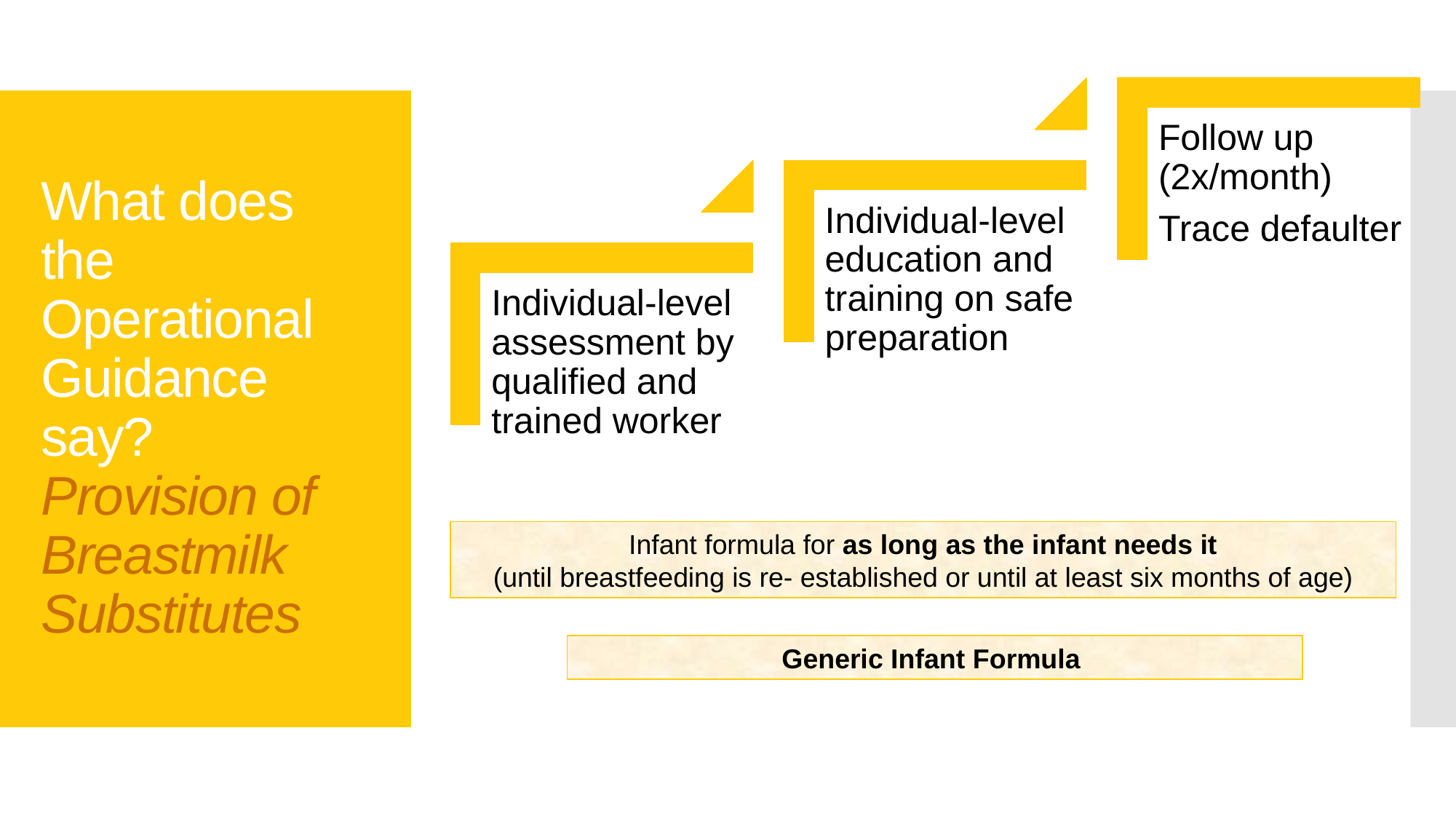

Individual-level assessment by qualified and trained worker
Individual-level education and training on safe preparation

Follow up (2x/month)
Trace defaulter
# What does the Operational Guidance say? Provision of Breastmilk Substitutes
Infant formula for as long as the infant needs it
 (until breastfeeding is re- established or until at least six months of age)
Generic Infant Formula